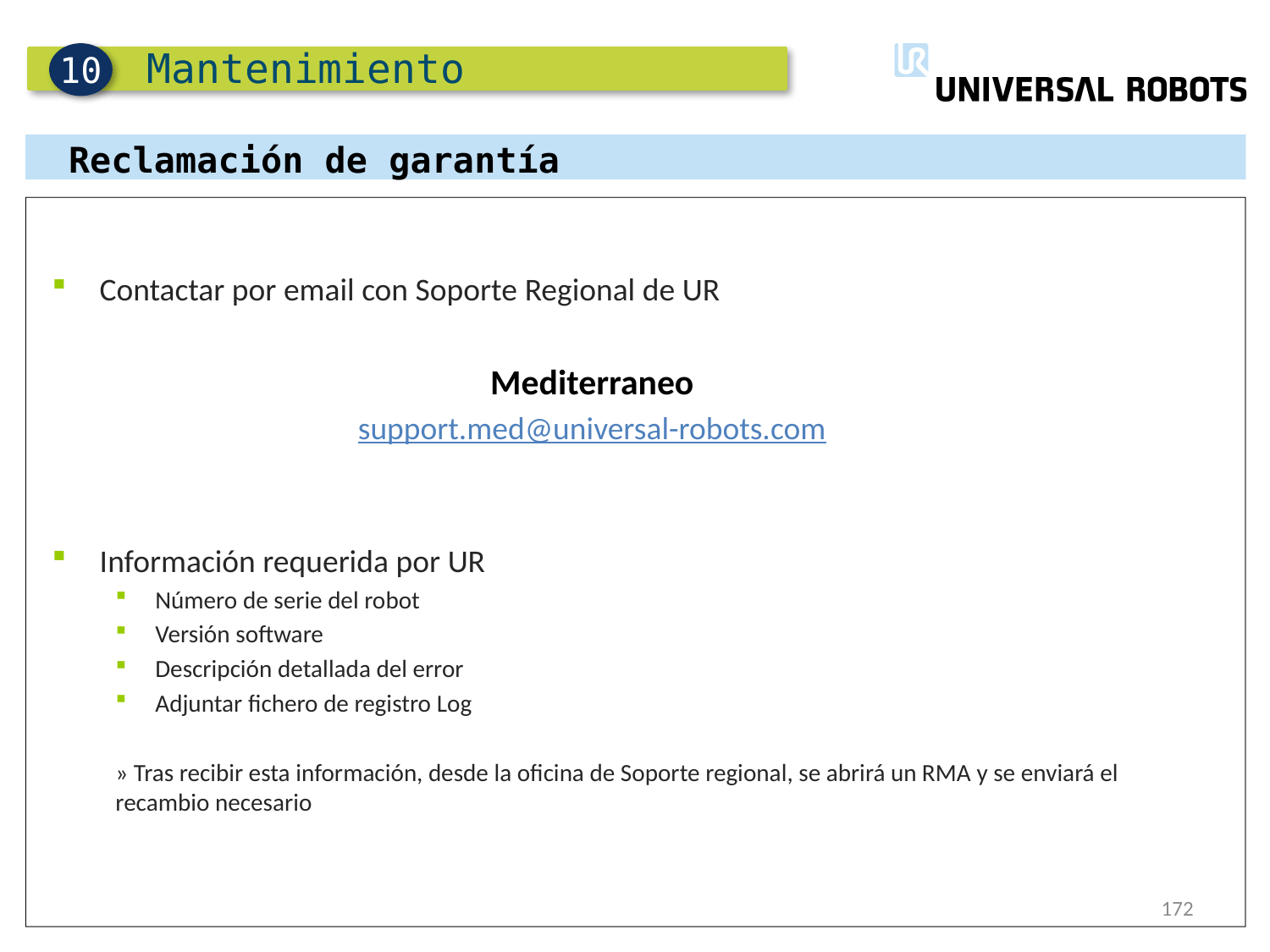

Mantenimiento

10

Reclamación de garantía

Contactar por email con Soporte Regional de UR

Mediterraneo
support.med@universal-robots.com

Información requerida por UR
Número de serie del robot
Versión software
Descripción detallada del error
Adjuntar fichero de registro Log

» Tras recibir esta información, desde la oficina de Soporte regional, se abrirá un RMA y se enviará el recambio necesario

172